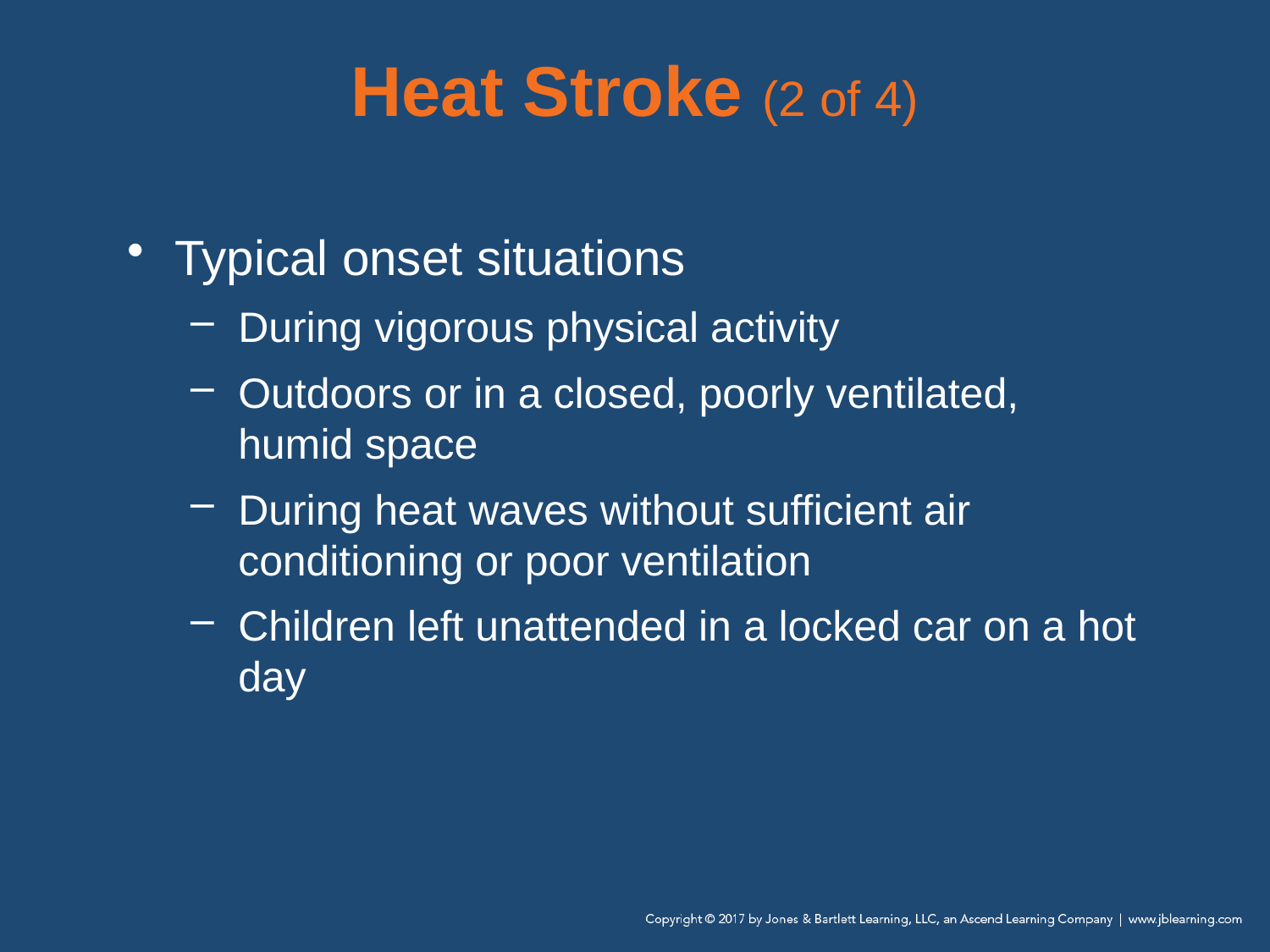

# Heat Stroke (2 of 4)
Typical onset situations
During vigorous physical activity
Outdoors or in a closed, poorly ventilated, humid space
During heat waves without sufficient air conditioning or poor ventilation
Children left unattended in a locked car on a hot day